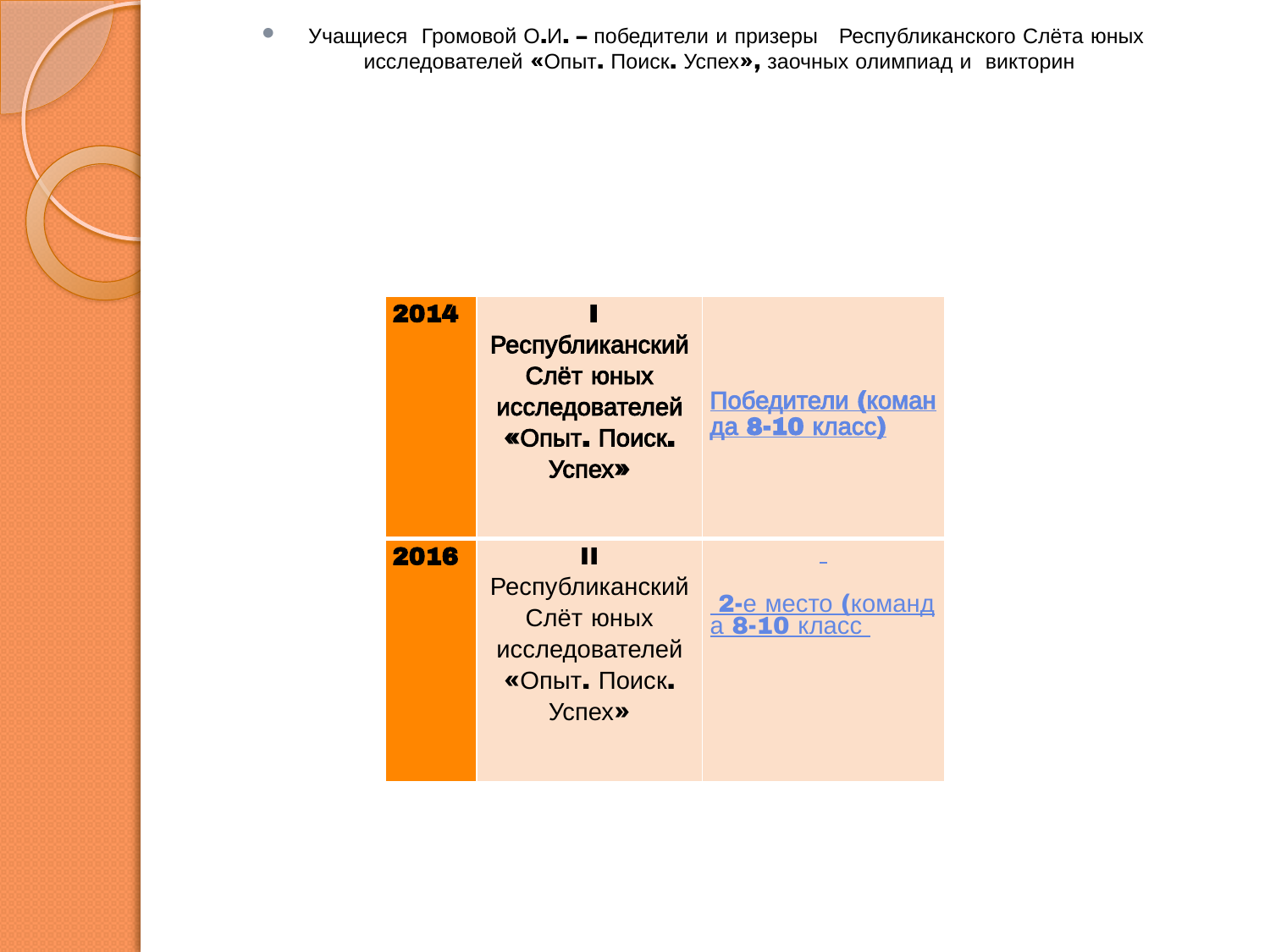

|  |  |  |  |
| --- | --- | --- | --- |
|  |  |  |  |
|  |  |  |  |
|  |  |  |  |
|  |  |  |  |
|  |  |  |  |
 Учащиеся  Громовой О.И. – победители и призеры   Республиканского Слёта юных исследователей «Опыт. Поиск. Успех», заочных олимпиад и  викторин

| 2014 | I Республиканский Слёт юных исследователей «Опыт. Поиск. Успех» | Победители (команда 8-10 класс) |
| --- | --- | --- |
| 2016 | II Республиканский Слёт юных исследователей «Опыт. Поиск. Успех» | 2-е место (команда 8-10 класс |